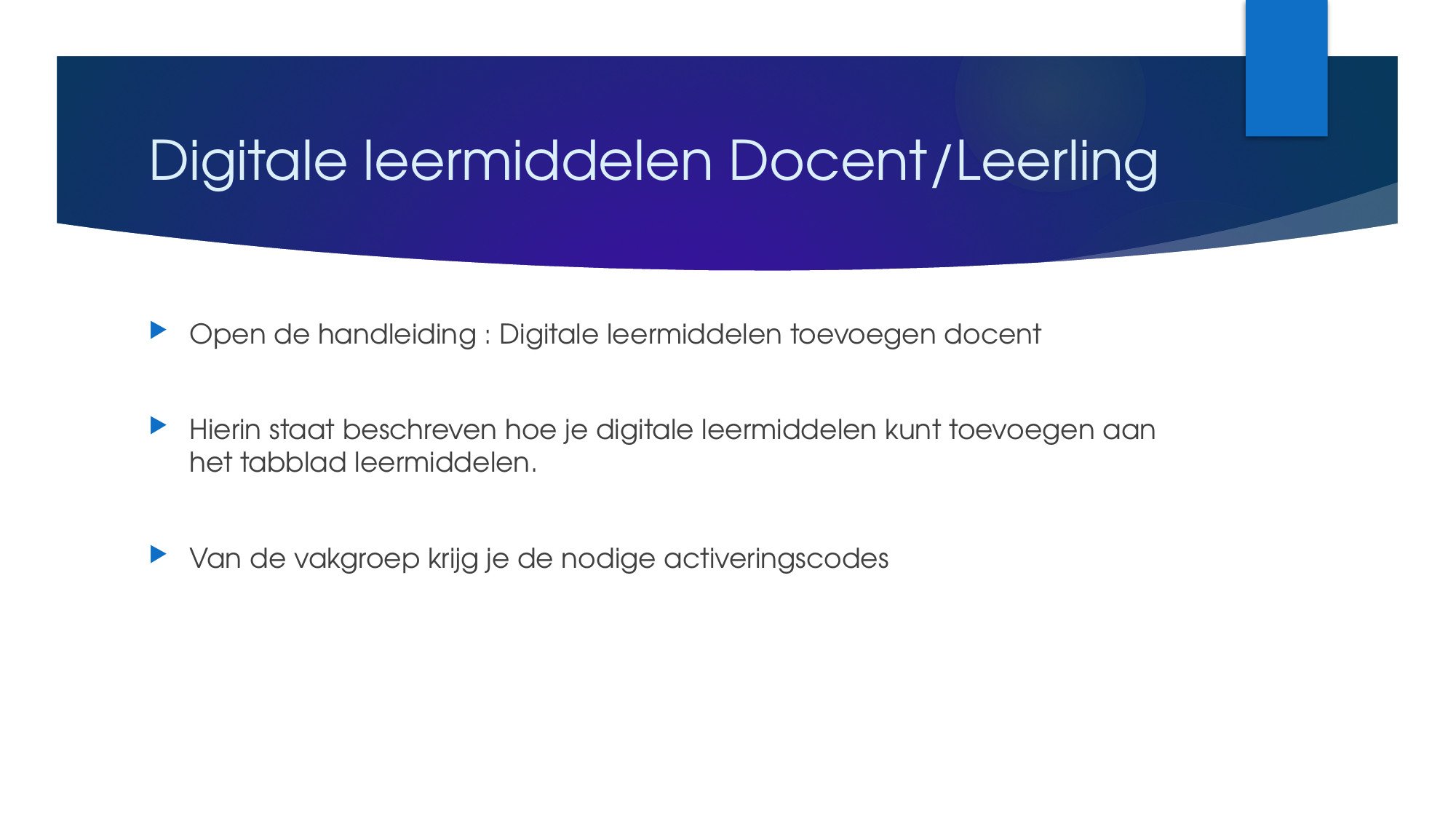

# Digitale leermiddelen Docent/Leerling
Open de handleiding : Digitale leermiddelen toevoegen docent

Hierin staat beschreven hoe je digitale leermiddelen kunt toevoegen aan het tabblad leermiddelen.

Van de vakgroep krijg je de nodige activeringscodes